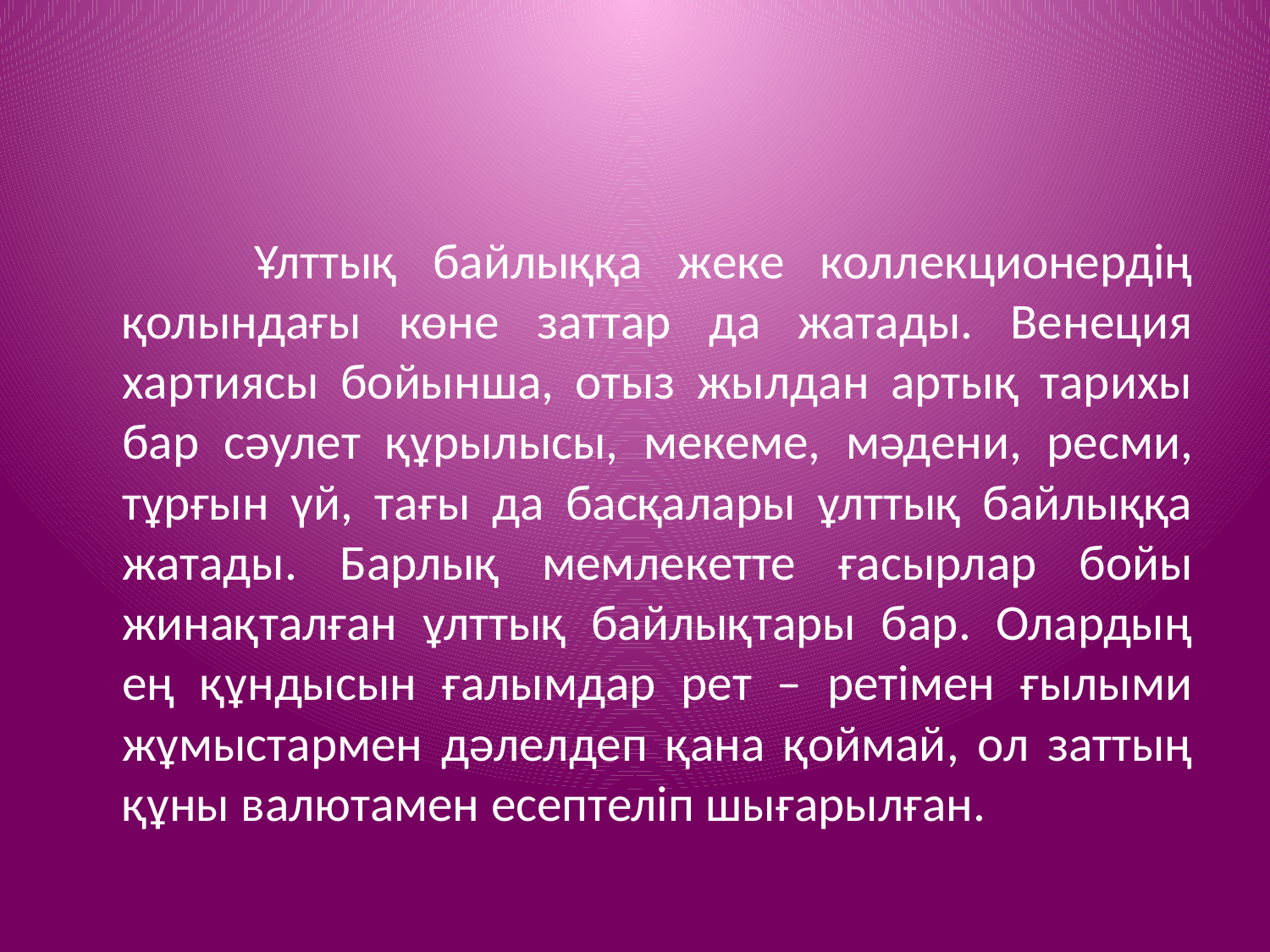

Ұлттық байлыққа жеке коллекционердің қолындағы көне заттар да жатады. Венеция хартиясы бойынша, отыз жылдан артық тарихы бар сәулет құрылысы, мекеме, мәдени, ресми, тұрғын үй, тағы да басқалары ұлттық байлыққа жатады. Барлық мемлекетте ғасырлар бойы жинақталған ұлттық байлықтары бар. Олардың ең құндысын ғалымдар рет – ретімен ғылыми жұмыстармен дәлелдеп қана қоймай, ол заттың құны валютамен есептеліп шығарылған.